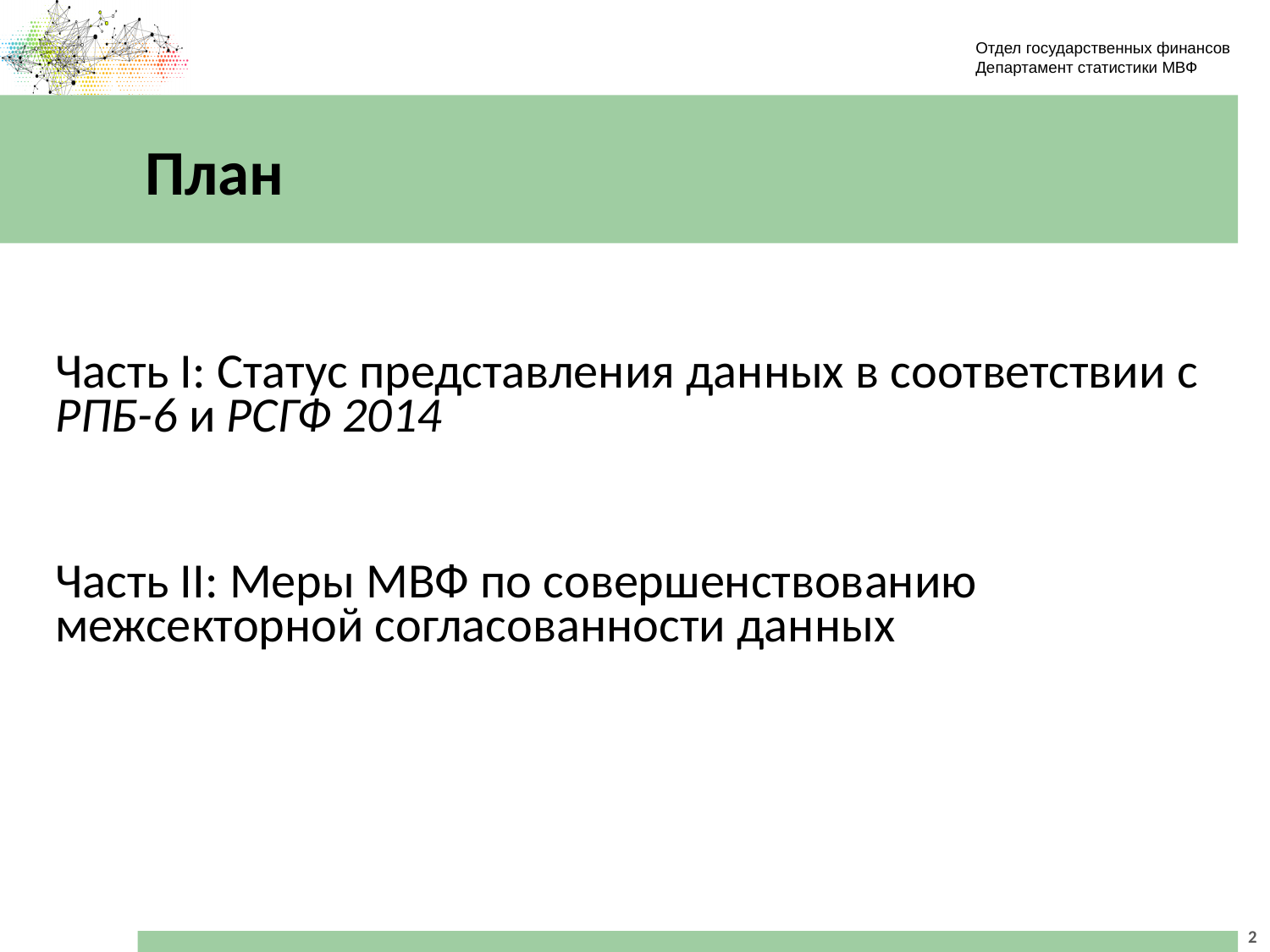

Отдел государственных финансов
Департамент статистики МВФ
# План

Часть I: Статус представления данных в соответствии с РПБ-6 и РСГФ 2014

Часть II: Меры МВФ по совершенствованию межсекторной согласованности данных

2